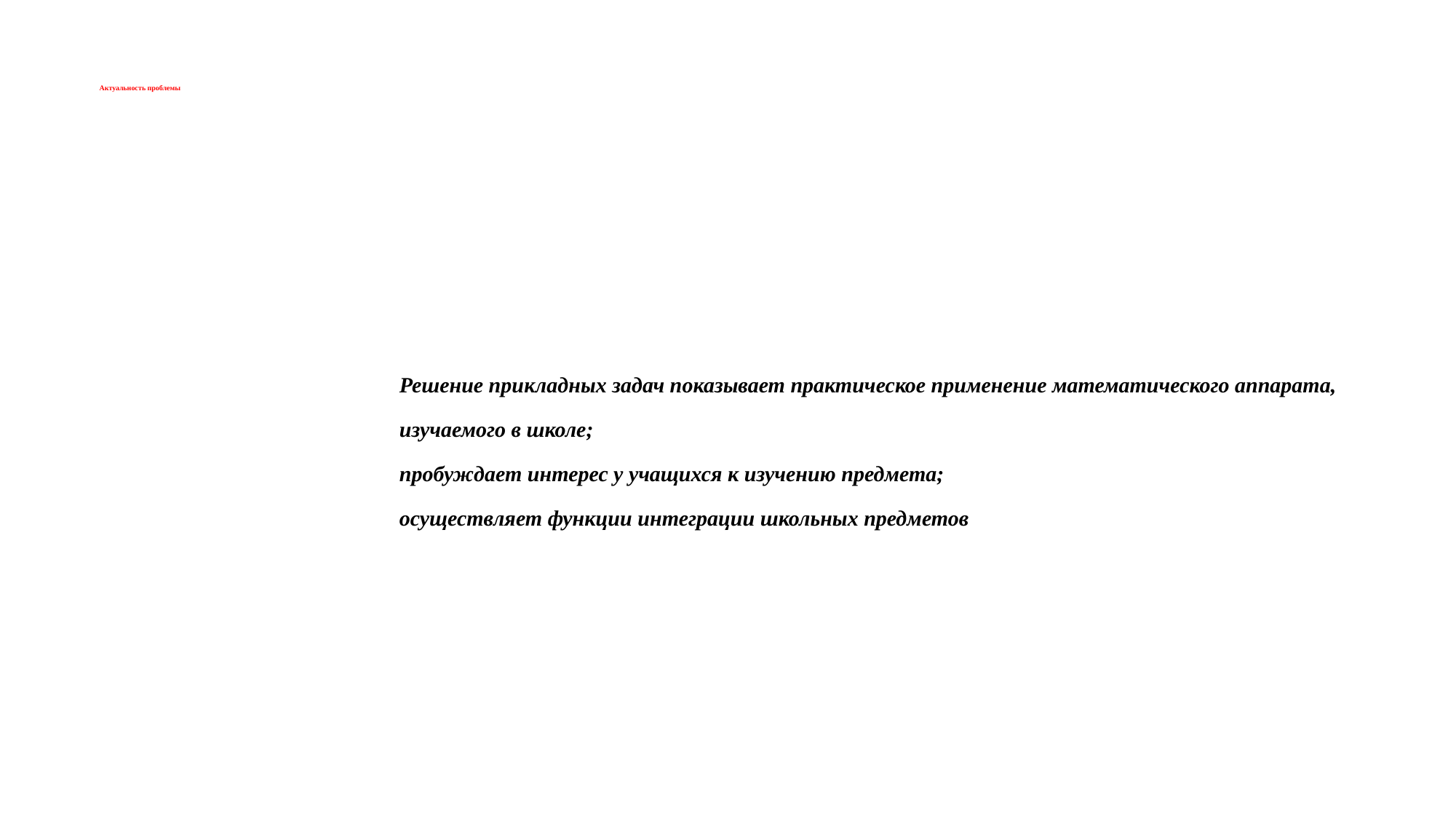

# Актуальность проблемы
Решение прикладных задач показывает практическое применение математического аппарата, изучаемого в школе;
пробуждает интерес у учащихся к изучению предмета;
осуществляет функции интеграции школьных предметов